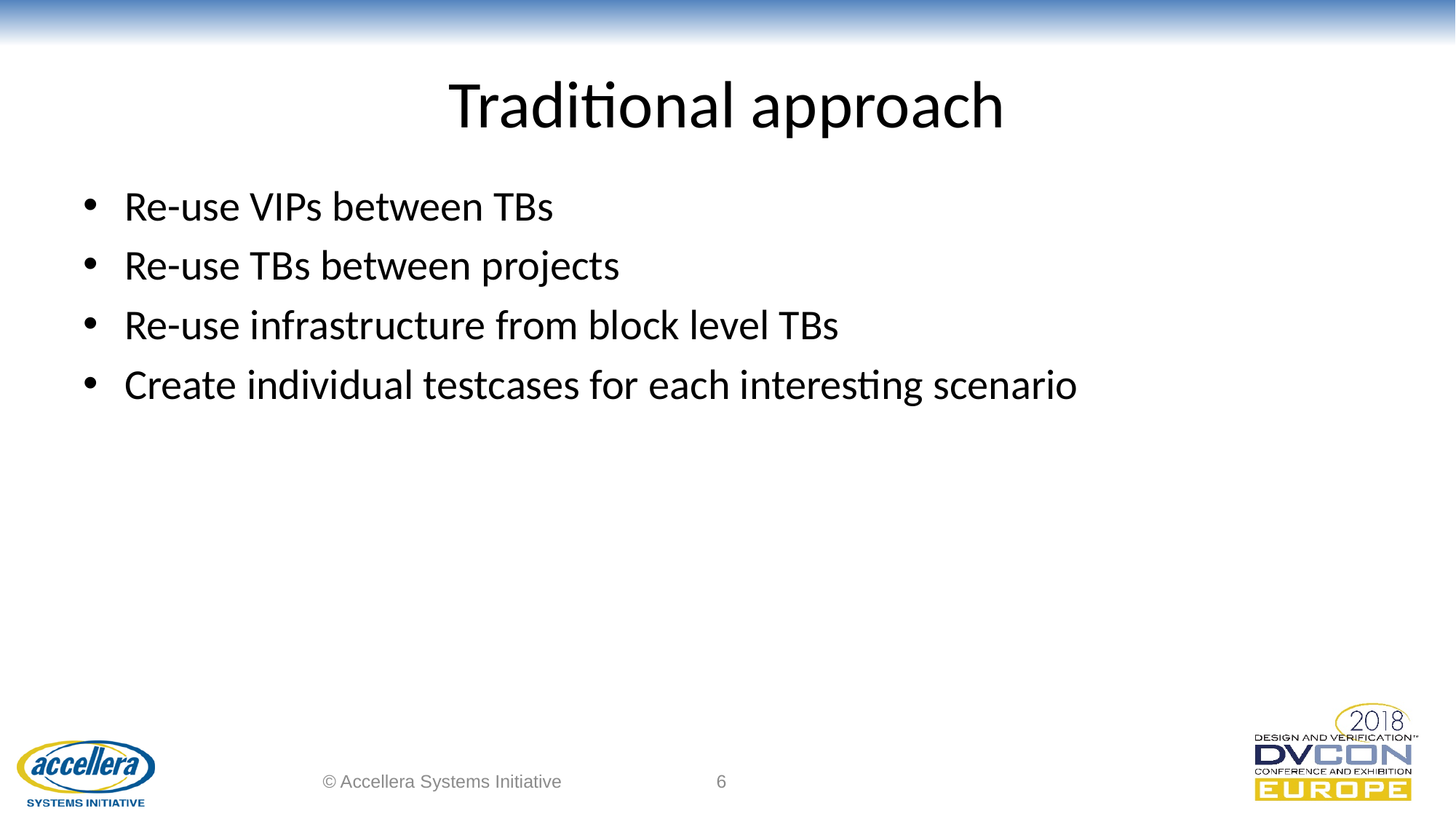

# Traditional approach
Re-use VIPs between TBs
Re-use TBs between projects
Re-use infrastructure from block level TBs
Create individual testcases for each interesting scenario
© Accellera Systems Initiative
6